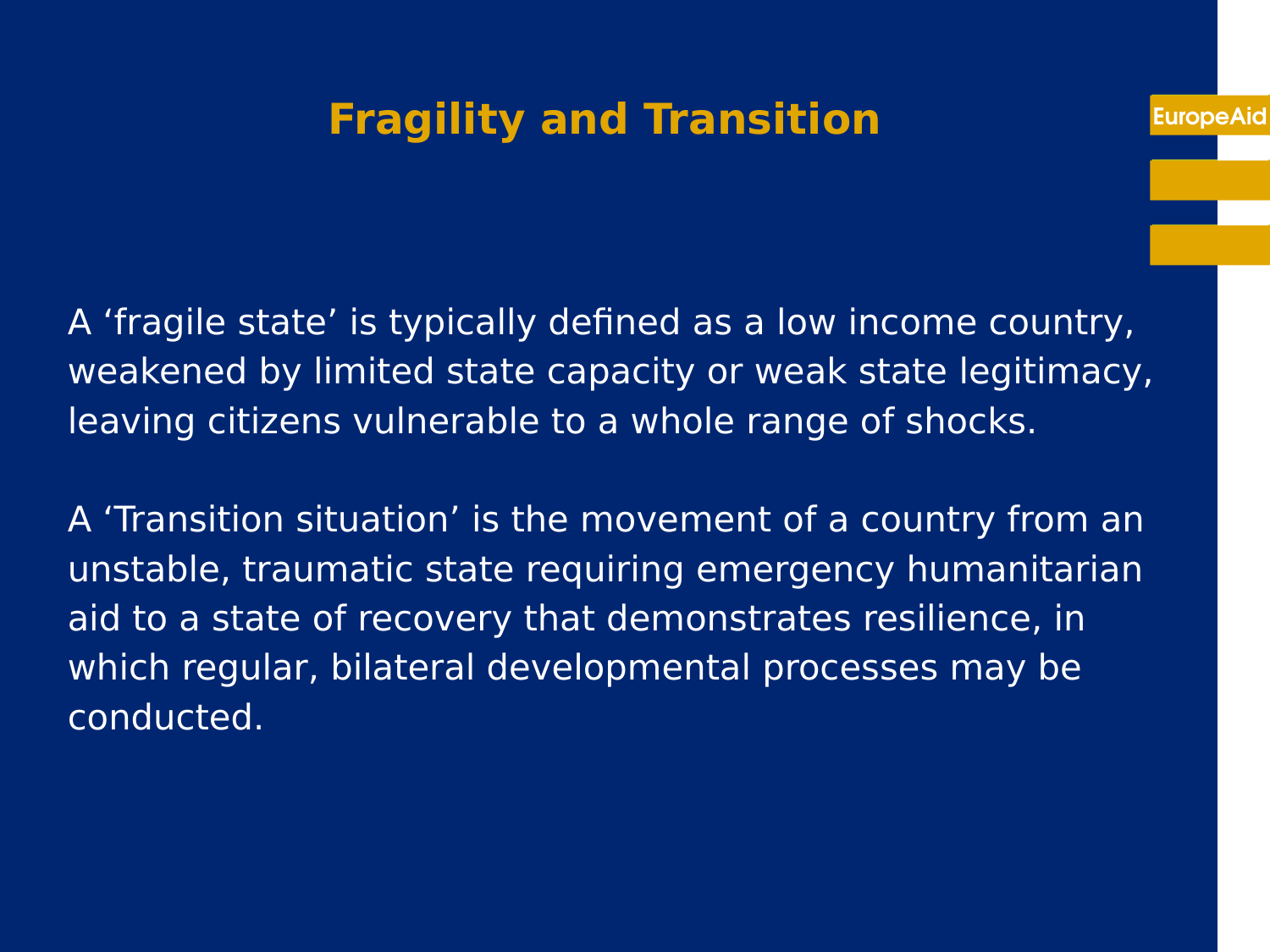

# Fragility and Transition
A ‘fragile state’ is typically defined as a low income country, weakened by limited state capacity or weak state legitimacy, leaving citizens vulnerable to a whole range of shocks.

A ‘Transition situation’ is the movement of a country from an unstable, traumatic state requiring emergency humanitarian aid to a state of recovery that demonstrates resilience, in which regular, bilateral developmental processes may be conducted.